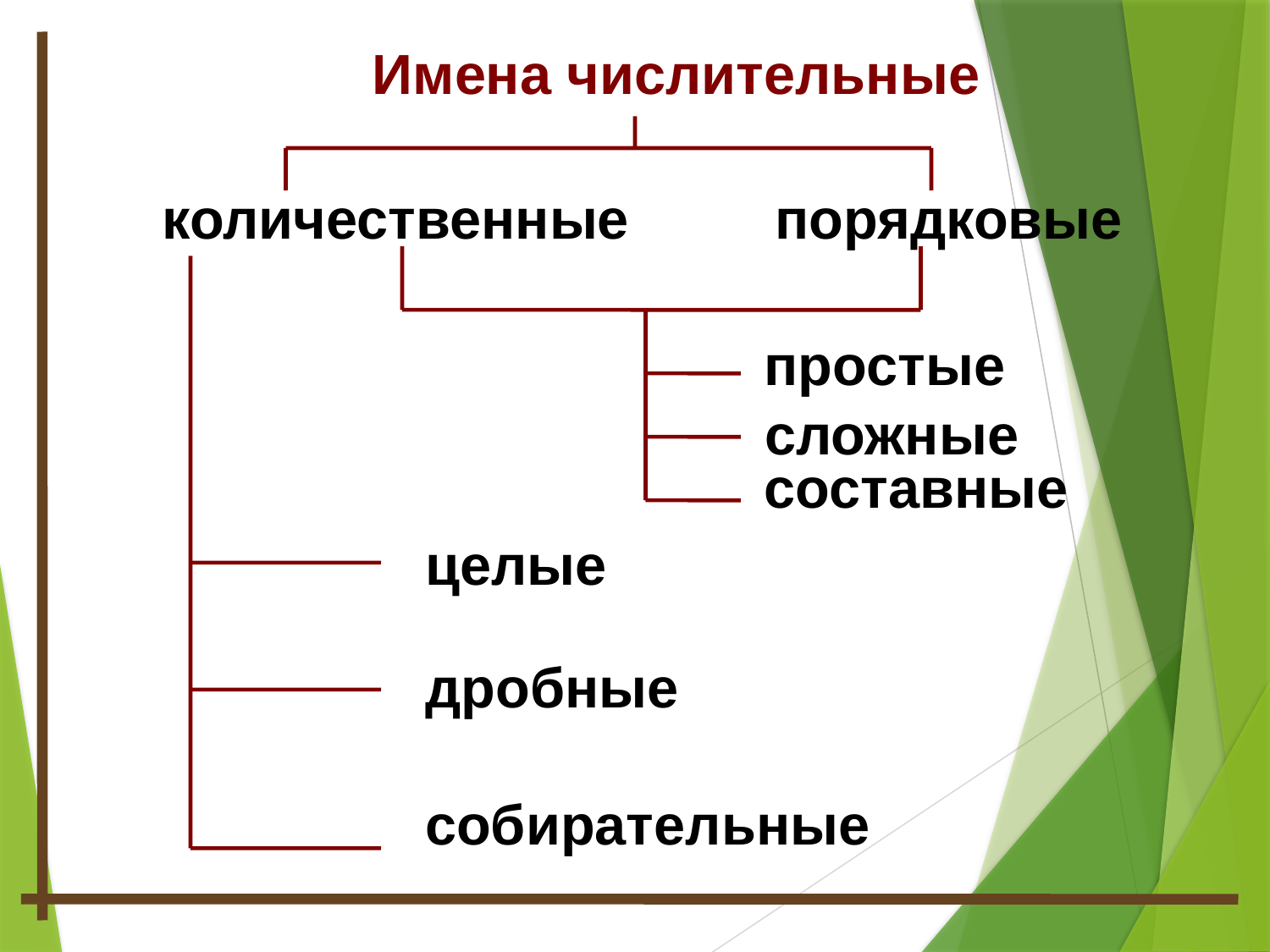

Имена числительные

количественные
порядковые

простые
сложные
составные
целые
дробные
собирательные